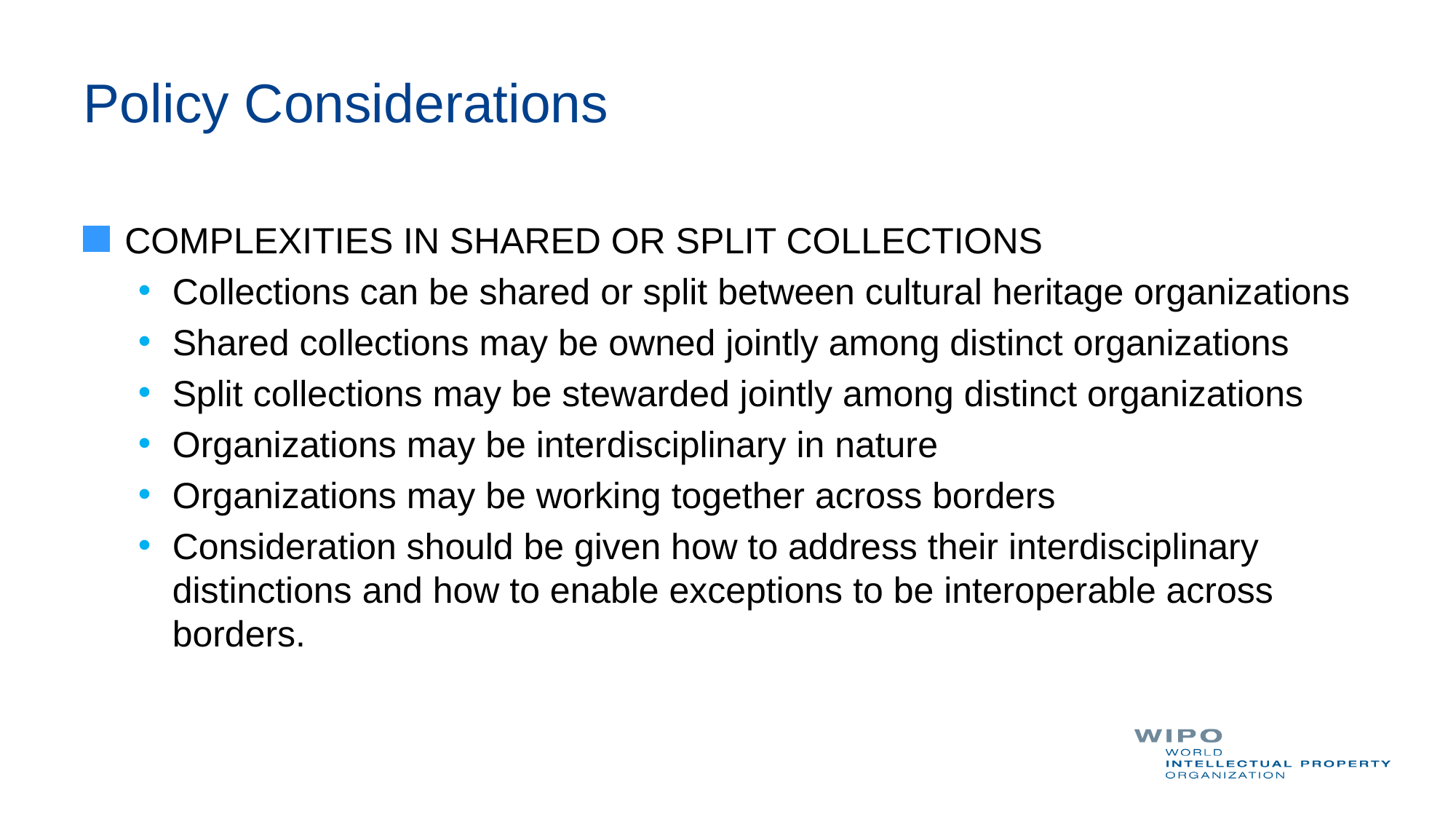

# Policy Considerations
Complexities in SHARED or Split COLLECTIONS
Collections can be shared or split between cultural heritage organizations
Shared collections may be owned jointly among distinct organizations
Split collections may be stewarded jointly among distinct organizations
Organizations may be interdisciplinary in nature
Organizations may be working together across borders
Consideration should be given how to address their interdisciplinary distinctions and how to enable exceptions to be interoperable across borders.